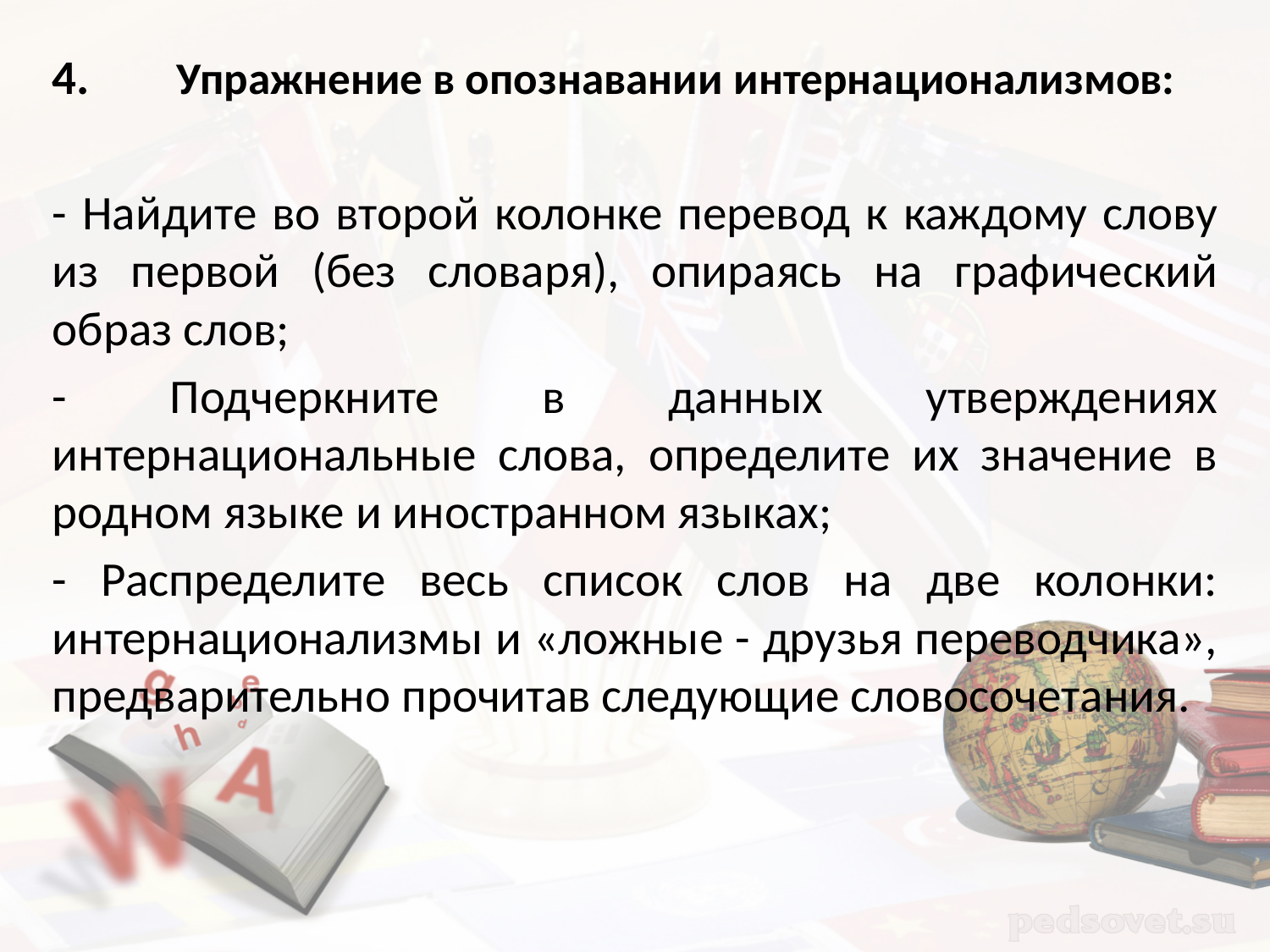

4.	Упражнение в опознавании интернационализмов:

- Найдите во второй колонке перевод к каждому слову из первой (без словаря), опираясь на графический образ слов;
- Подчеркните в данных утверждениях интернациональные слова, определите их значение в родном языке и иностранном языках;
- Распределите весь список слов на две колонки: интернационализмы и «ложные - друзья переводчика», предварительно прочитав следующие словосочетания.